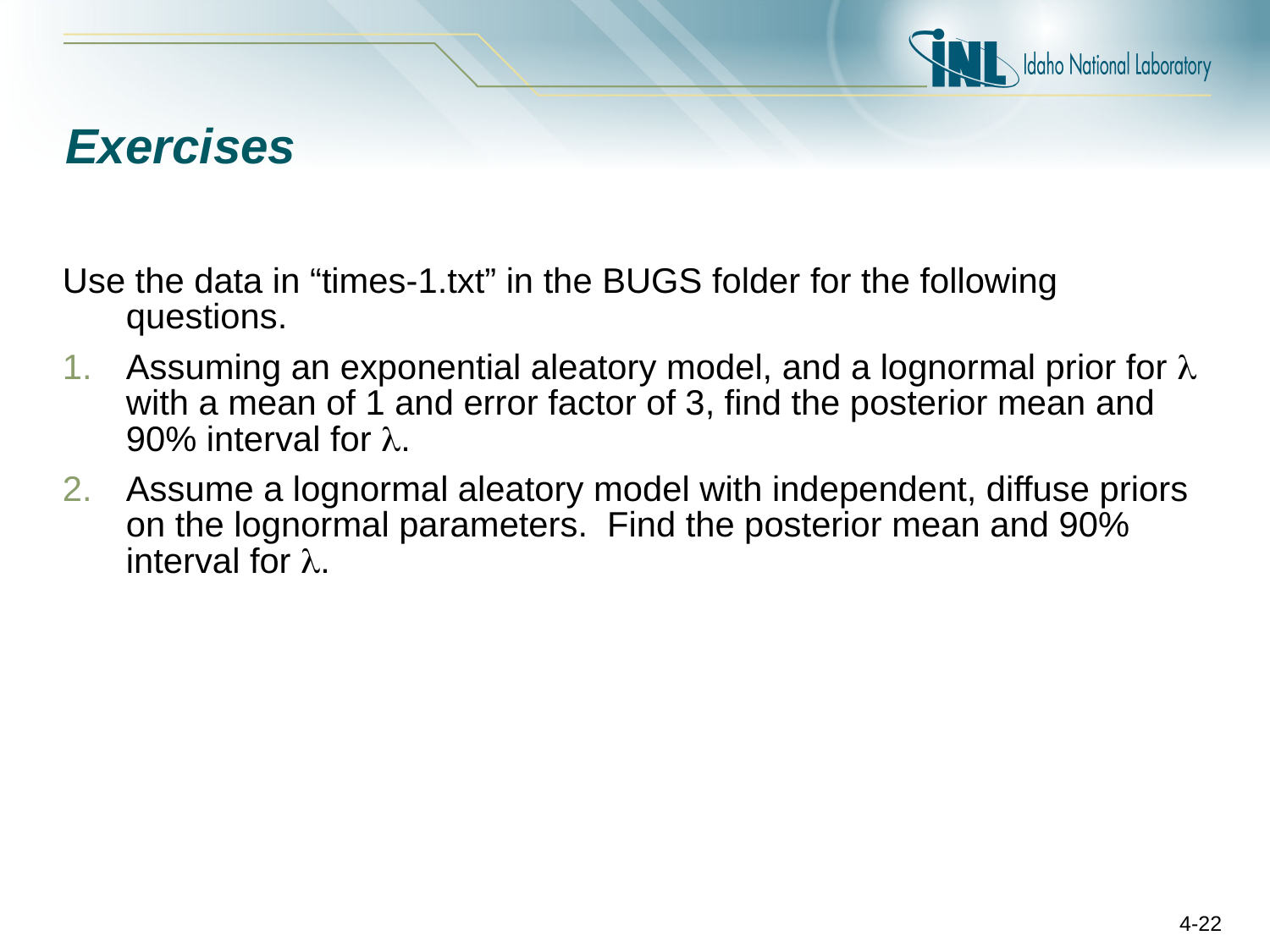

# Exercises
Use the data in “times-1.txt” in the BUGS folder for the following questions.
Assuming an exponential aleatory model, and a lognormal prior for λ with a mean of 1 and error factor of 3, find the posterior mean and 90% interval for λ.
Assume a lognormal aleatory model with independent, diffuse priors on the lognormal parameters.  Find the posterior mean and 90% interval for λ.

4-22